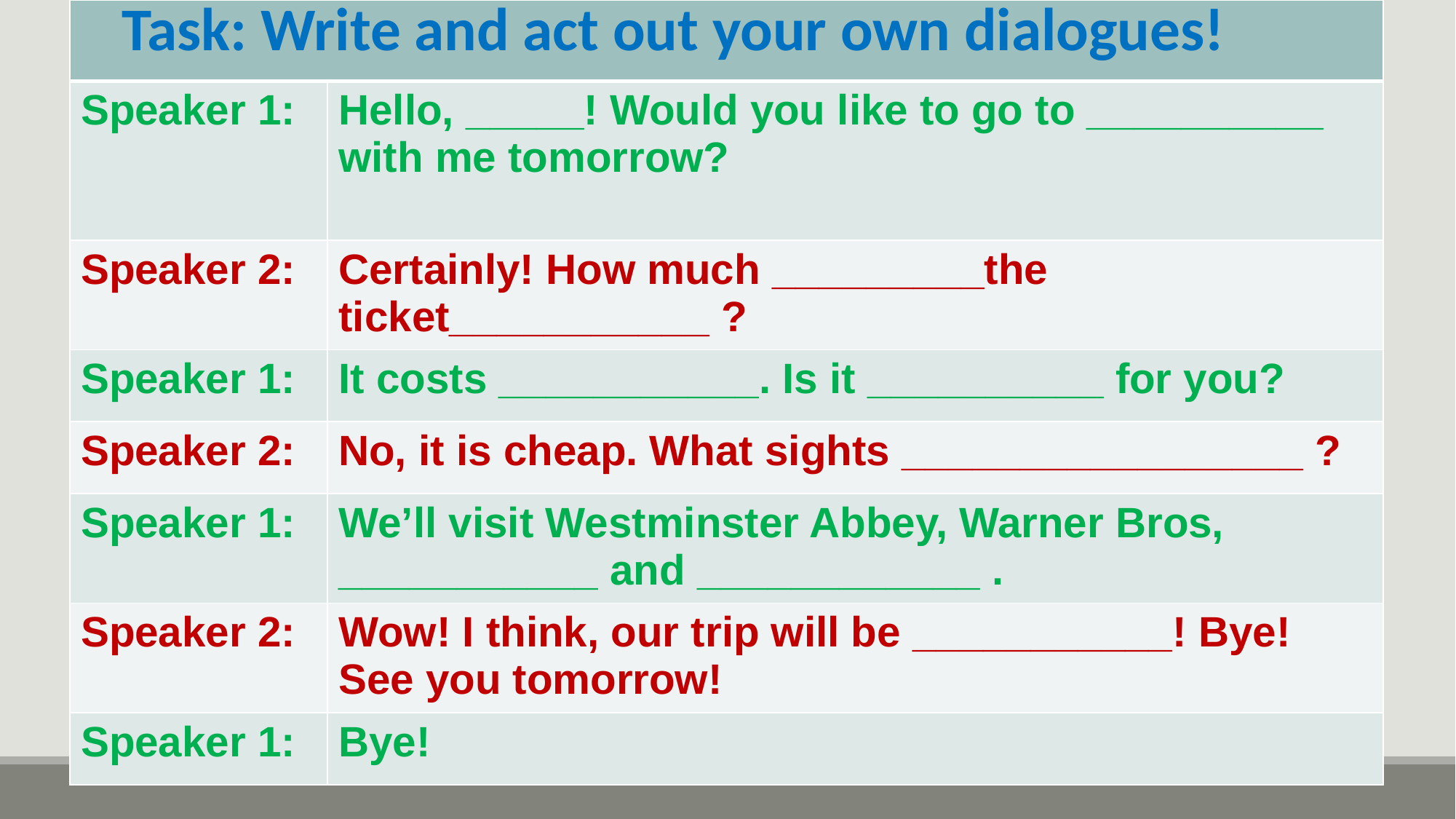

| Task: Write and act out your own dialogues! |  |
| --- | --- |
| Speaker 1: | Hello, \_\_\_\_\_! Would you like to go to \_\_\_\_\_\_\_\_\_\_ with me tomorrow? |
| Speaker 2: | Certainly! How much \_\_\_\_\_\_\_\_\_the ticket\_\_\_\_\_\_\_\_\_\_\_ ? |
| Speaker 1: | It costs \_\_\_\_\_\_\_\_\_\_\_. Is it \_\_\_\_\_\_\_\_\_\_ for you? |
| Speaker 2: | No, it is cheap. What sights \_\_\_\_\_\_\_\_\_\_\_\_\_\_\_\_\_ ? |
| Speaker 1: | We’ll visit Westminster Abbey, Warner Bros, \_\_\_\_\_\_\_\_\_\_\_ and \_\_\_\_\_\_\_\_\_\_\_\_ . |
| Speaker 2: | Wow! I think, our trip will be \_\_\_\_\_\_\_\_\_\_\_! Bye! See you tomorrow! |
| Speaker 1: | Bye! |
#